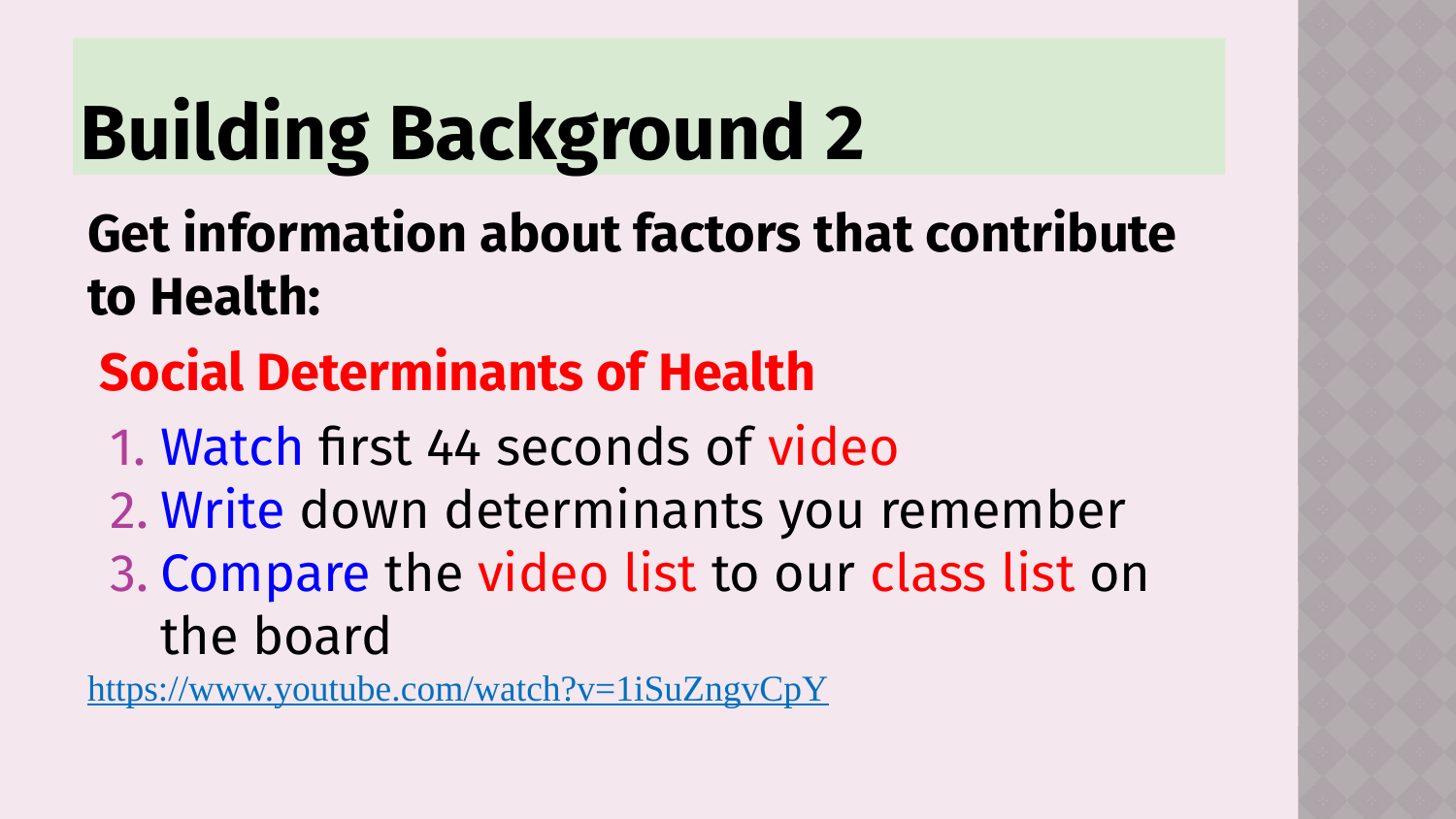

# Building Background 2
Get information about factors that contribute to Health:
 Social Determinants of Health
Watch first 44 seconds of video
Write down determinants you remember
Compare the video list to our class list on the board
https://www.youtube.com/watch?v=1iSuZngvCpY